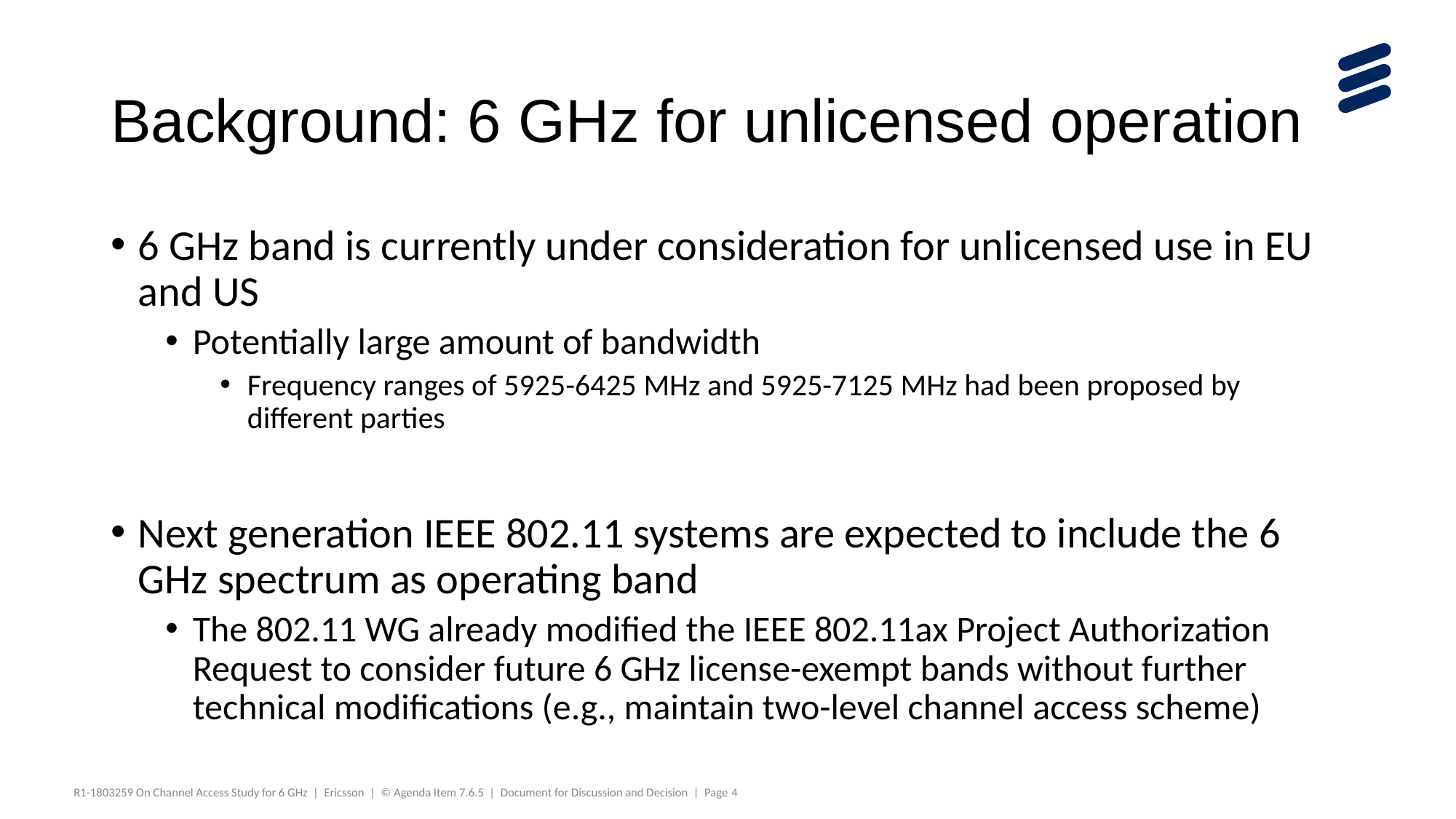

# Background: 6 GHz for unlicensed operation
6 GHz band is currently under consideration for unlicensed use in EU and US
Potentially large amount of bandwidth
Frequency ranges of 5925-6425 MHz and 5925-7125 MHz had been proposed by different parties

Next generation IEEE 802.11 systems are expected to include the 6 GHz spectrum as operating band
The 802.11 WG already modified the IEEE 802.11ax Project Authorization Request to consider future 6 GHz license-exempt bands without further technical modifications (e.g., maintain two-level channel access scheme)